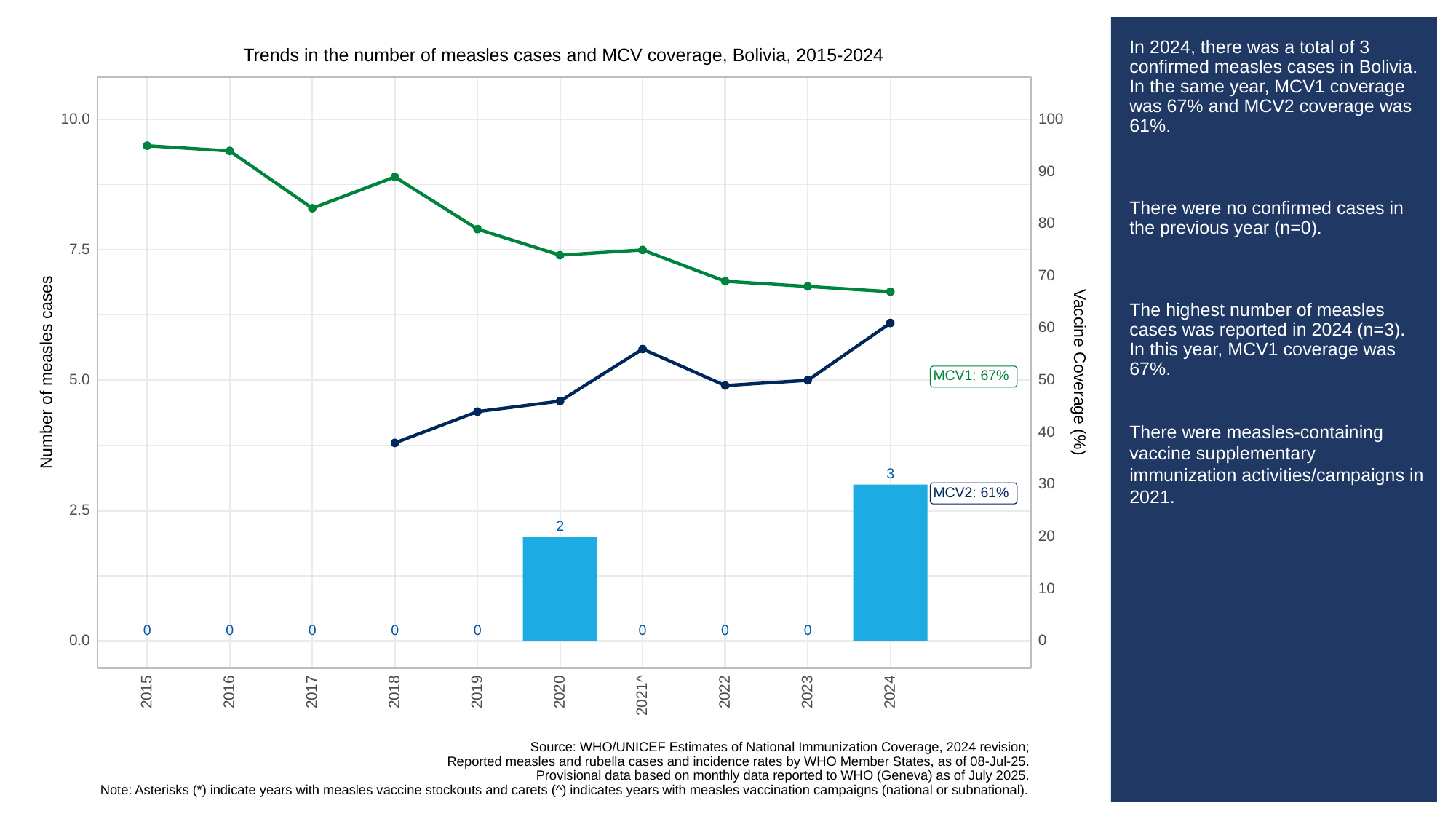

# In 2024, there was a total of 3 confirmed measles cases in Bolivia. In the same year, MCV1 coverage was 67% and MCV2 coverage was 61%.

There were no confirmed cases in the previous year (n=0).

The highest number of measles cases was reported in 2024 (n=3). In this year, MCV1 coverage was 67%.

There were measles-containing vaccine supplementary immunization activities/campaigns in 2021.

Trends in the number of measles cases and MCV coverage, Bolivia, 2015-2024

10.0
100

90

80

7.5

70

60

Vaccine Coverage (%)

Number of measles cases
MCV1: 67%
5.0
50

40

3
30

MCV2: 61%
2.5

2
20

10
0
0
0
0
0
0
0
0
0.0
0

2023
2015
2016
2017
2018
2019
2020
2022
2024
2021^
Source: WHO/UNICEF Estimates of National Immunization Coverage, 2024 revision;
Reported measles and rubella cases and incidence rates by WHO Member States, as of 08-Jul-25.
Provisional data based on monthly data reported to WHO (Geneva) as of July 2025.
Note: Asterisks (*) indicate years with measles vaccine stockouts and carets (^) indicates years with measles vaccination campaigns (national or subnational).